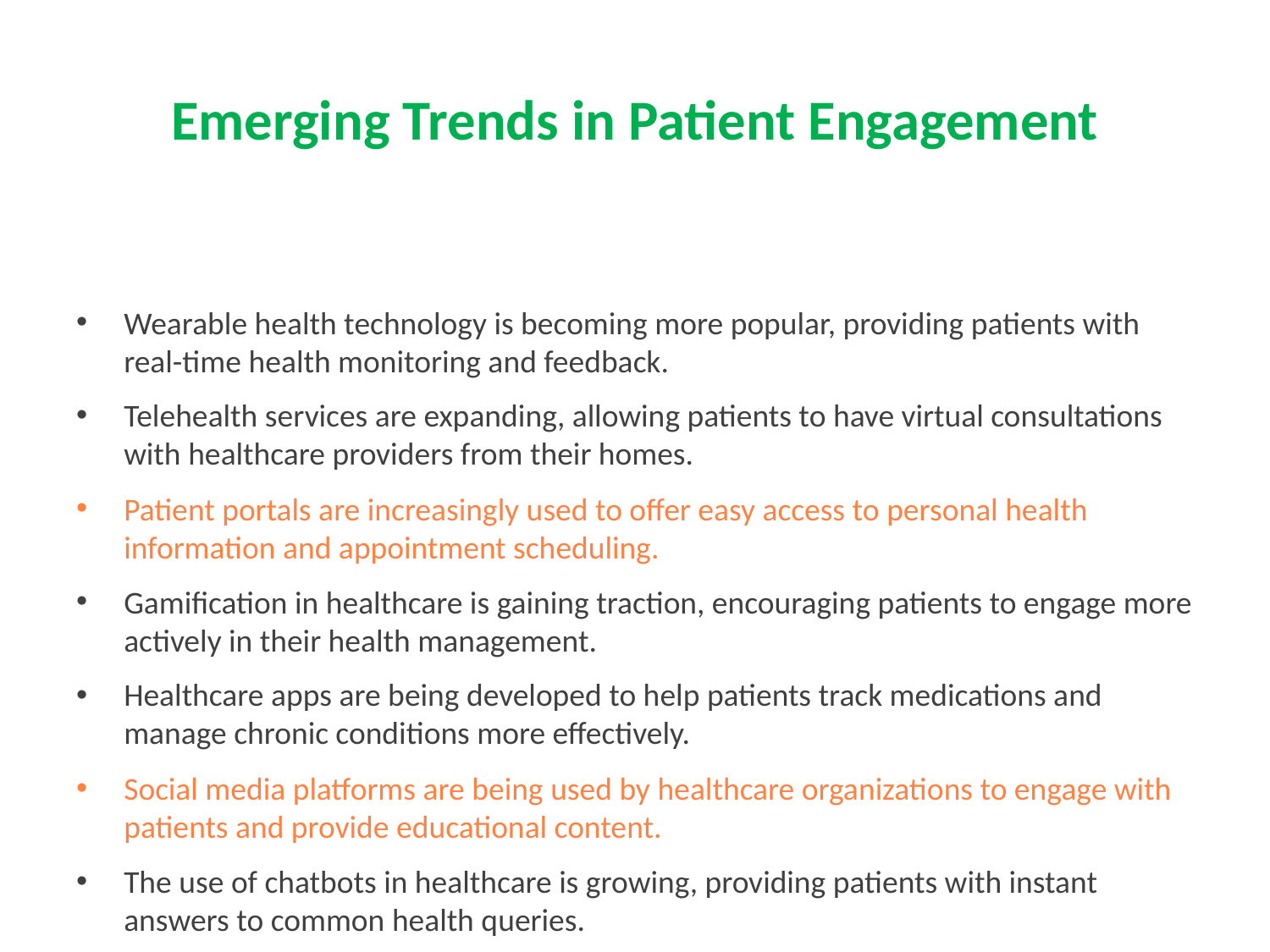

# Emerging Trends in Patient Engagement

Wearable health technology is becoming more popular, providing patients with real-time health monitoring and feedback.
Telehealth services are expanding, allowing patients to have virtual consultations with healthcare providers from their homes.
Patient portals are increasingly used to offer easy access to personal health information and appointment scheduling.
Gamification in healthcare is gaining traction, encouraging patients to engage more actively in their health management.
Healthcare apps are being developed to help patients track medications and manage chronic conditions more effectively.
Social media platforms are being used by healthcare organizations to engage with patients and provide educational content.
The use of chatbots in healthcare is growing, providing patients with instant answers to common health queries.